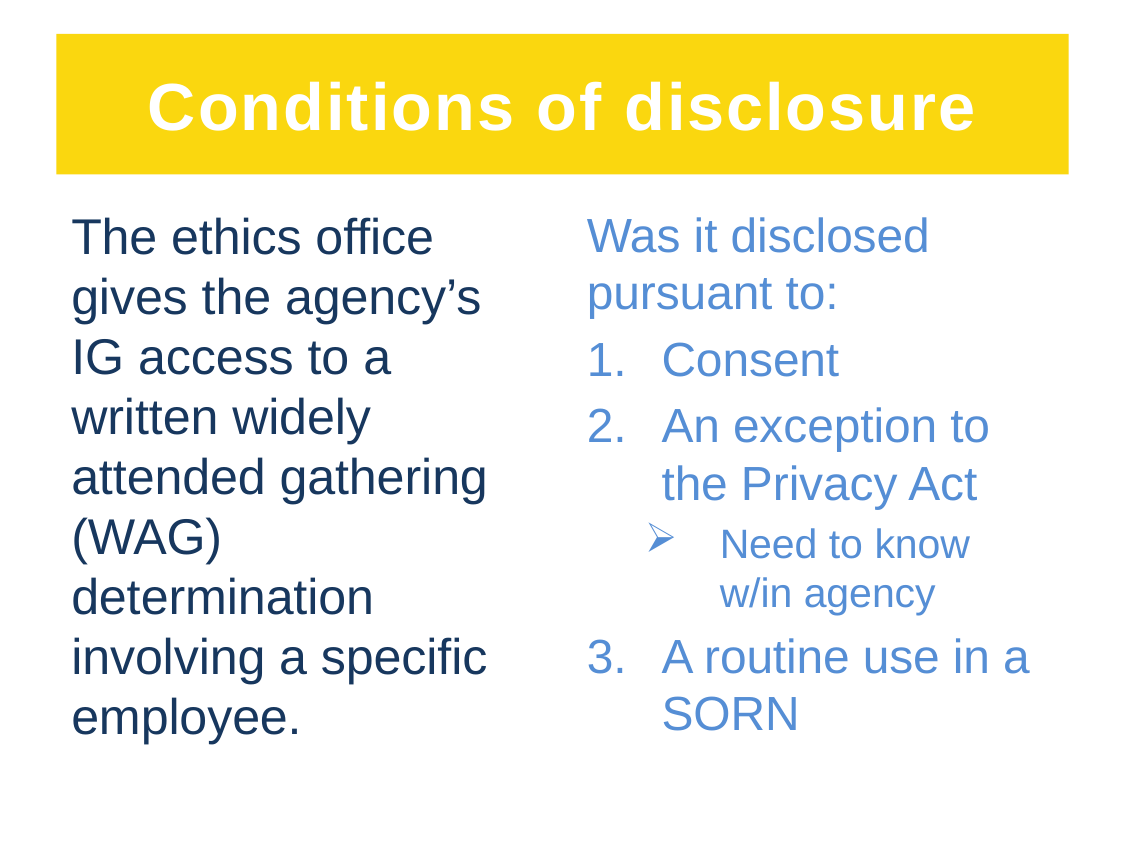

# Conditions of disclosure
The ethics office gives the agency’s IG access to a written widely attended gathering (WAG) determination involving a specific employee.
Was it disclosed pursuant to:
Consent
An exception to the Privacy Act
Need to know w/in agency
A routine use in a SORN